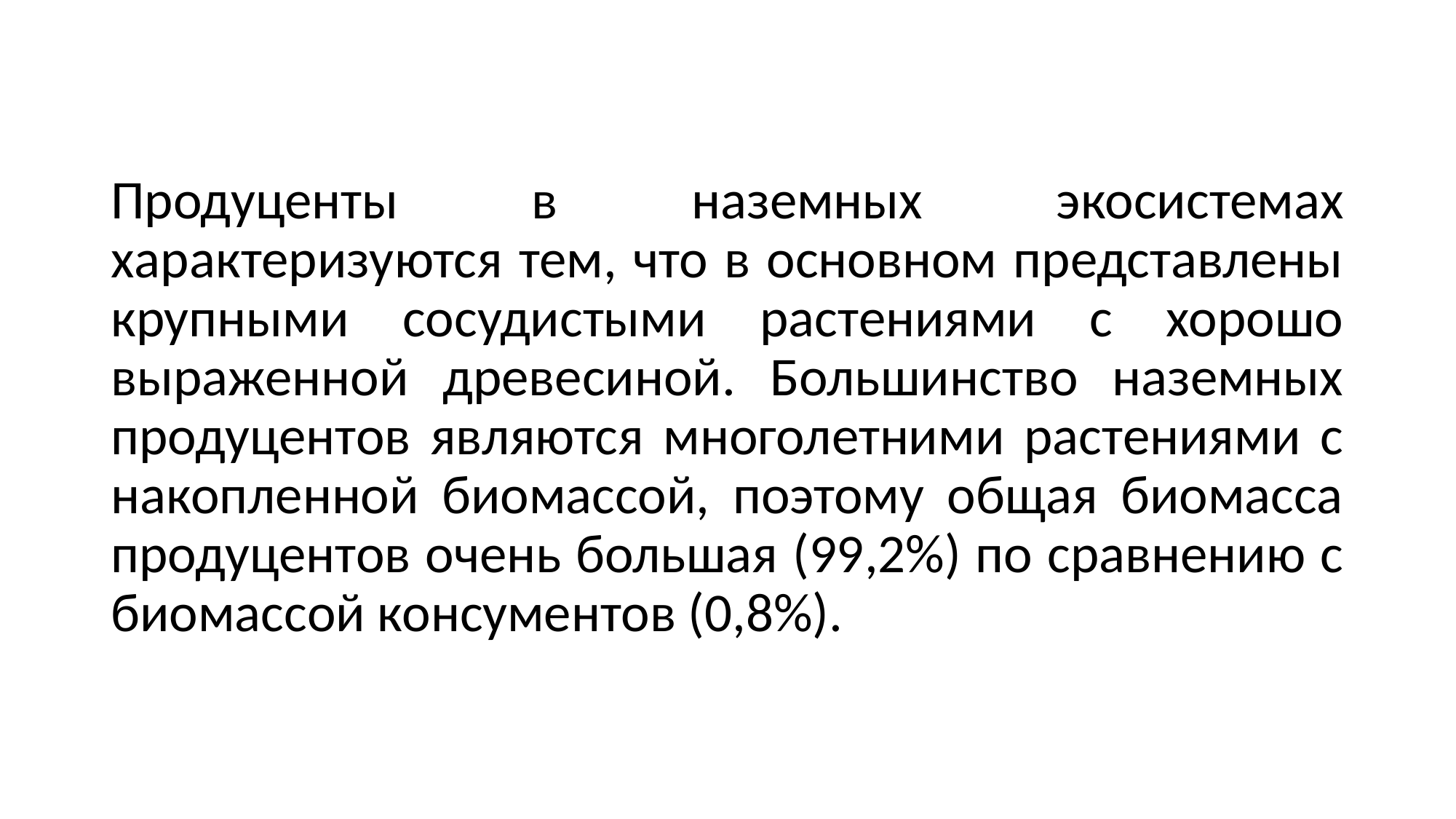

Продуценты в наземных экосистемах характеризуются тем, что в основном представлены крупными сосудистыми растениями с хорошо выраженной древесиной. Большинство наземных продуцентов являются многолетними растениями с накопленной биомассой, поэтому общая биомасса продуцентов очень большая (99,2%) по сравнению с биомассой консументов (0,8%).